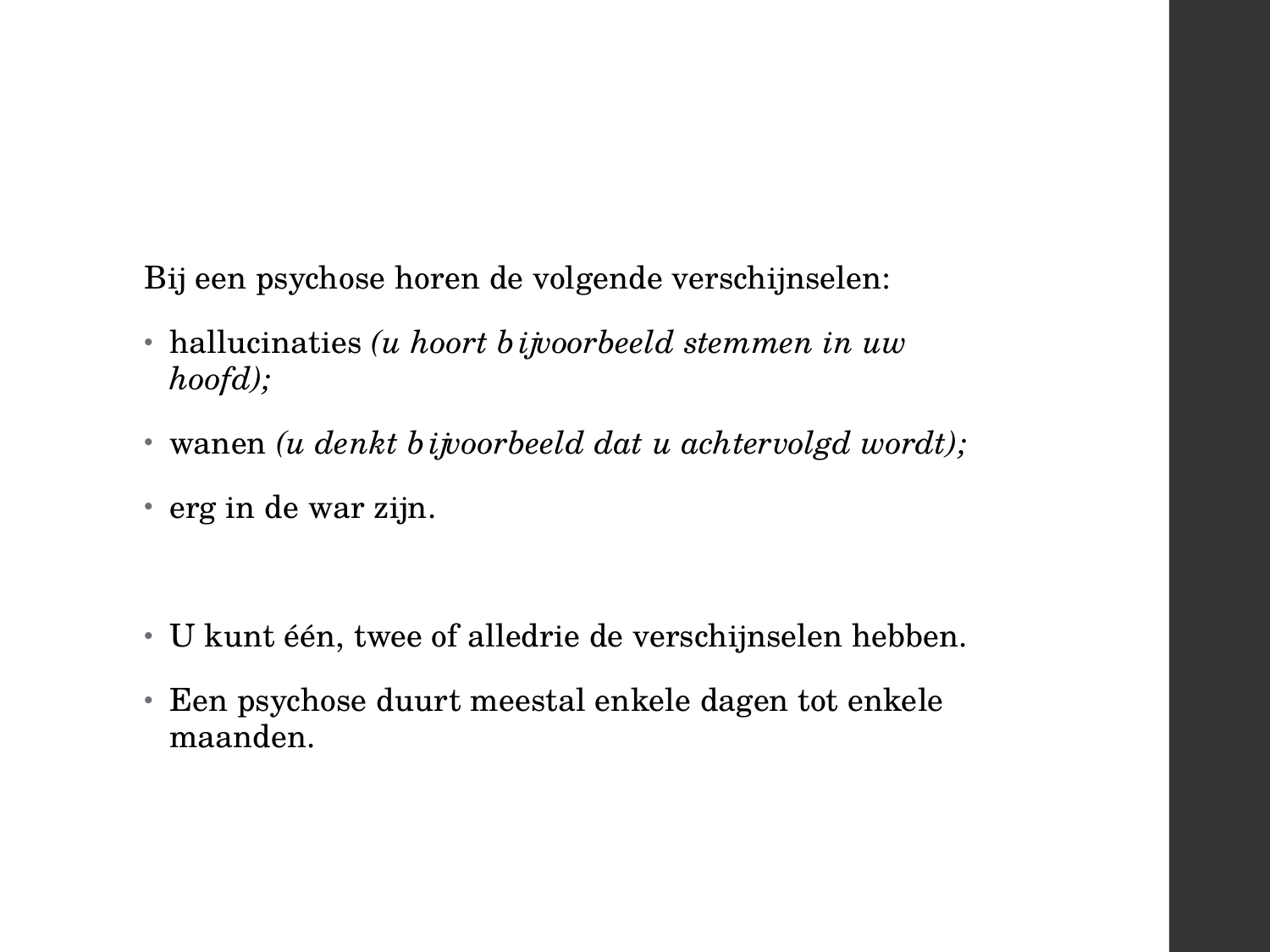

#
Bij een psychose horen de volgende verschijnselen:
hallucinaties (u hoort bijvoorbeeld stemmen in uw hoofd);
wanen (u denkt bijvoorbeeld dat u achtervolgd wordt);
erg in de war zijn.

U kunt één, twee of alledrie de verschijnselen hebben.
Een psychose duurt meestal enkele dagen tot enkele maanden.